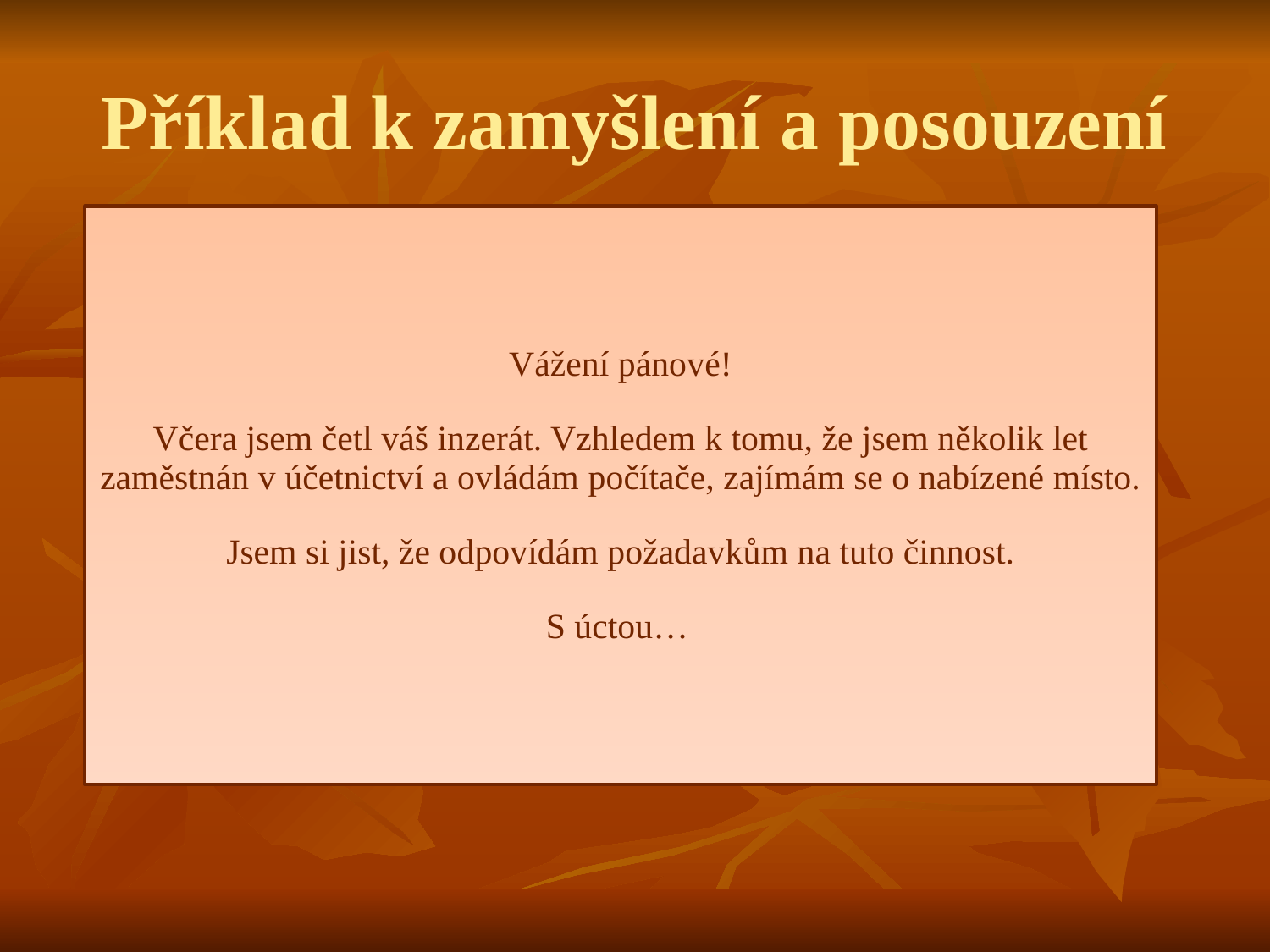

# Příklad k zamyšlení a posouzení
Vážení pánové!
Včera jsem četl váš inzerát. Vzhledem k tomu, že jsem několik let zaměstnán v účetnictví a ovládám počítače, zajímám se o nabízené místo.
Jsem si jist, že odpovídám požadavkům na tuto činnost.
S úctou…